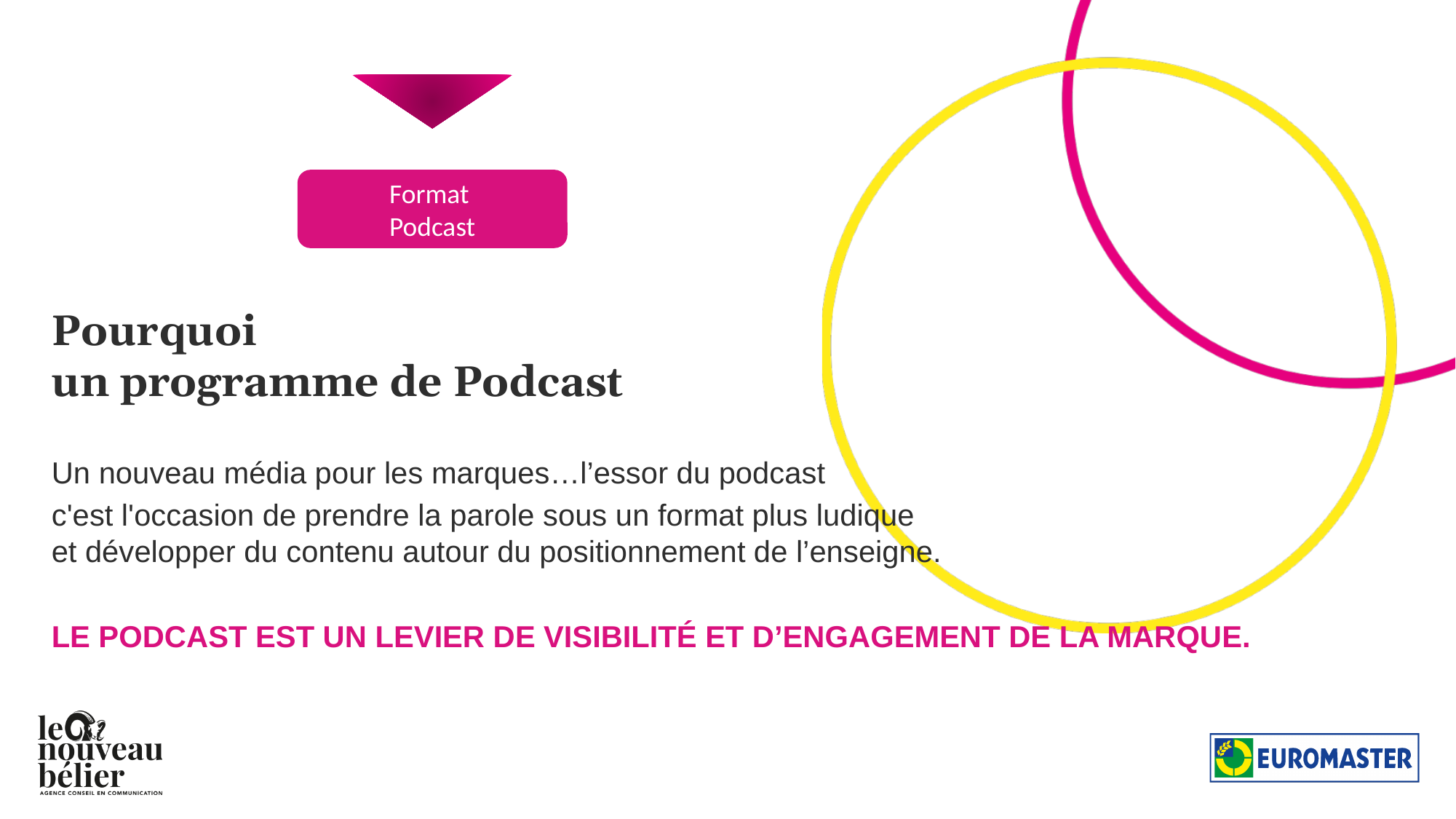

Format
Podcast
# Pourquoi un programme de Podcast
Un nouveau média pour les marques…l’essor du podcast
c'est l'occasion de prendre la parole sous un format plus ludique
et développer du contenu autour du positionnement de l’enseigne.

Le Podcast est un levier de visibilité et d’engagement de la marque.